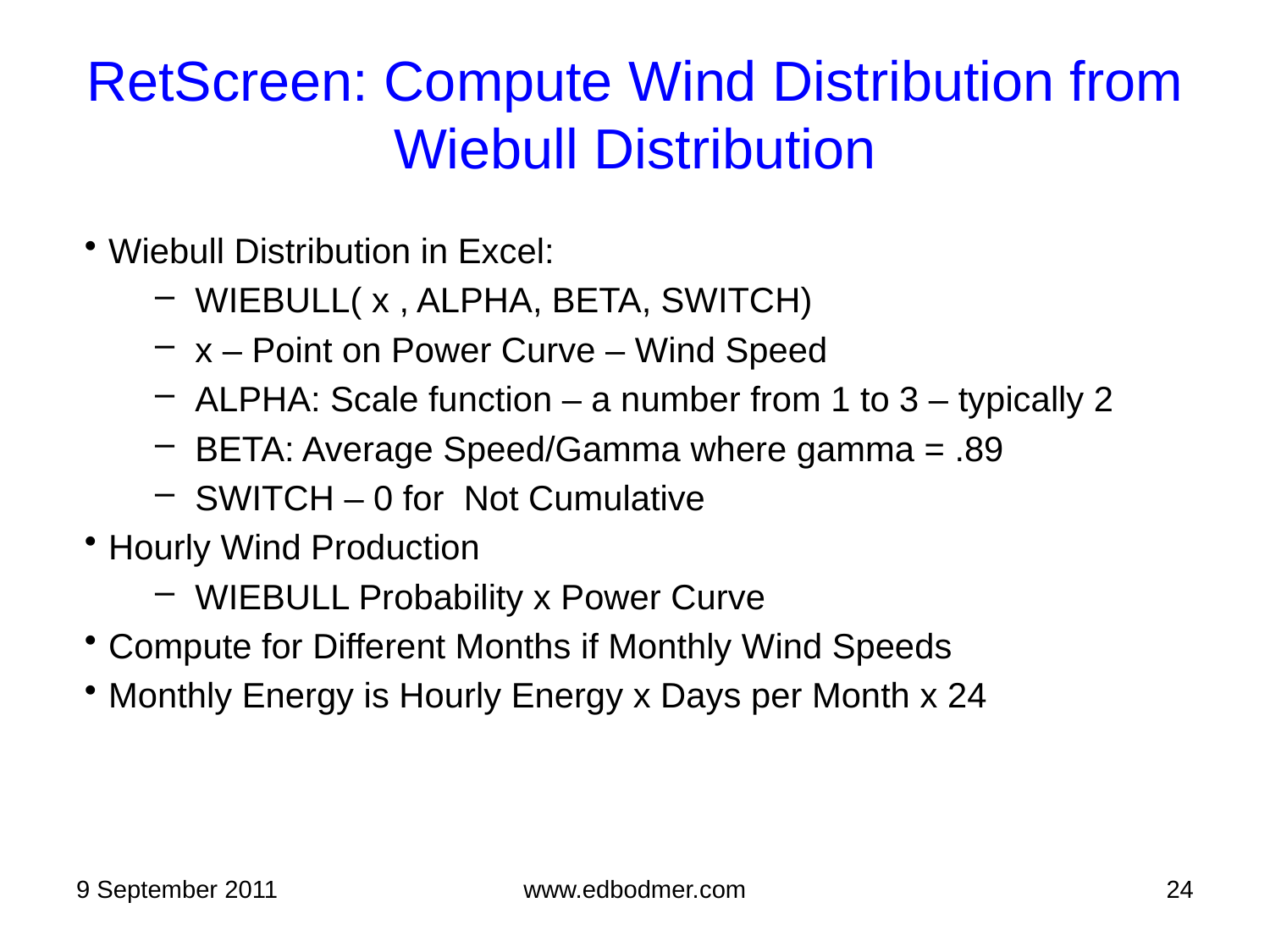

RetScreen: Compute Wind Distribution from Wiebull Distribution
Wiebull Distribution in Excel:
WIEBULL( x , ALPHA, BETA, SWITCH)
x – Point on Power Curve – Wind Speed
ALPHA: Scale function – a number from 1 to 3 – typically 2
BETA: Average Speed/Gamma where gamma = .89
SWITCH – 0 for  Not Cumulative
Hourly Wind Production
WIEBULL Probability x Power Curve
Compute for Different Months if Monthly Wind Speeds
Monthly Energy is Hourly Energy x Days per Month x 24
9 September 2011
www.edbodmer.com
24